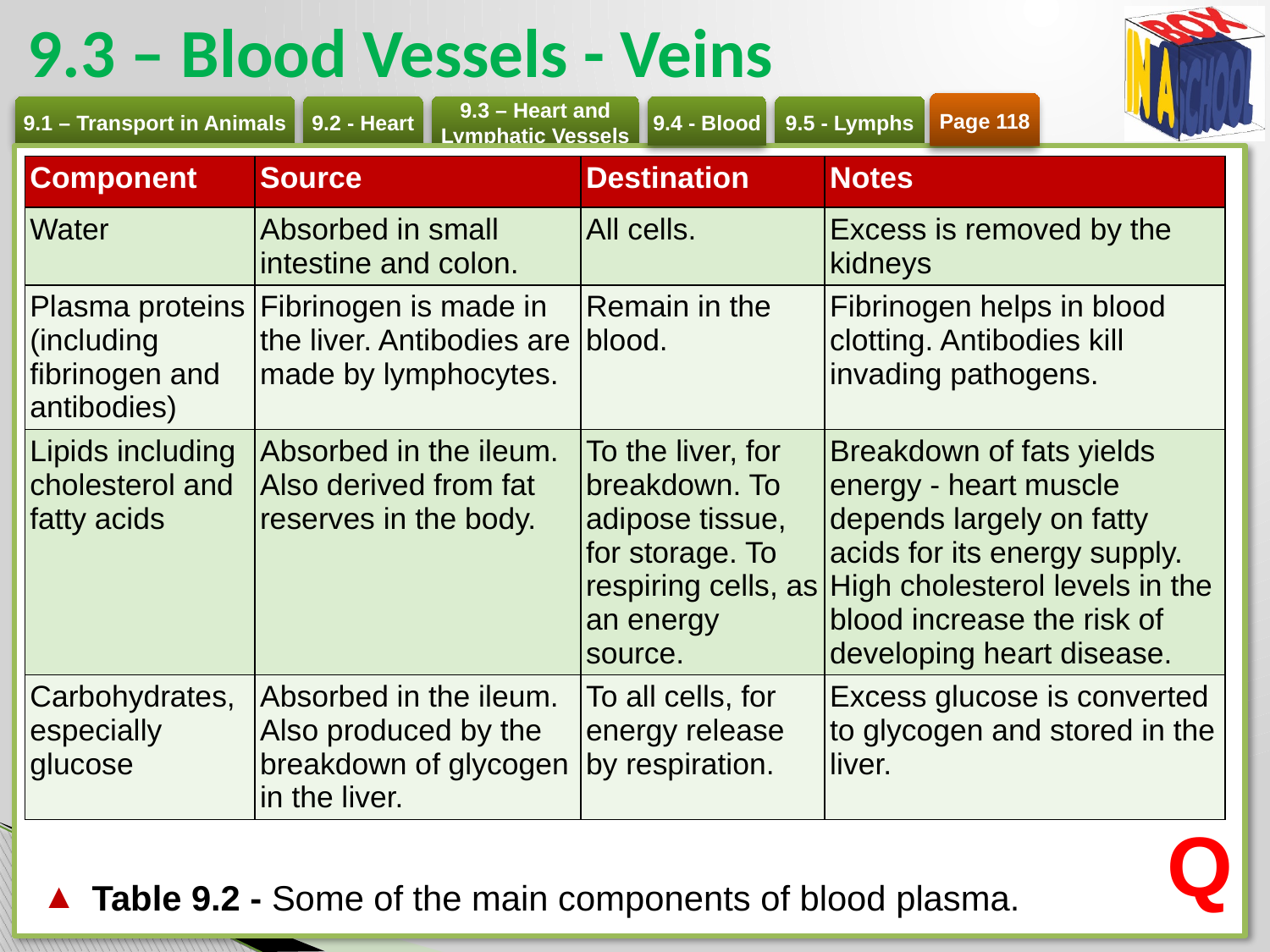

# 9.3 – Blood Vessels - Veins
Page 118
| Component | Source | Destination | Notes |
| --- | --- | --- | --- |
| Water | Absorbed in small intestine and colon. | All cells. | Excess is removed by the kidneys |
| Plasma proteins (including fibrinogen and antibodies) | Fibrinogen is made in the liver. Antibodies are made by lymphocytes. | Remain in the blood. | Fibrinogen helps in blood clotting. Antibodies kill invading pathogens. |
| Lipids including cholesterol and fatty acids | Absorbed in the ileum. Also derived from fat reserves in the body. | To the liver, for breakdown. To adipose tissue, for storage. To respiring cells, as an energy source. | Breakdown of fats yields energy - heart muscle depends largely on fatty acids for its energy supply. High cholesterol levels in the blood increase the risk of developing heart disease. |
| Carbohydrates, especially glucose | Absorbed in the ileum. Also produced by the breakdown of glycogen in the liver. | To all cells, for energy release by respiration. | Excess glucose is converted to glycogen and stored in the liver. |
Q
Table 9.2 - Some of the main components of blood plasma.